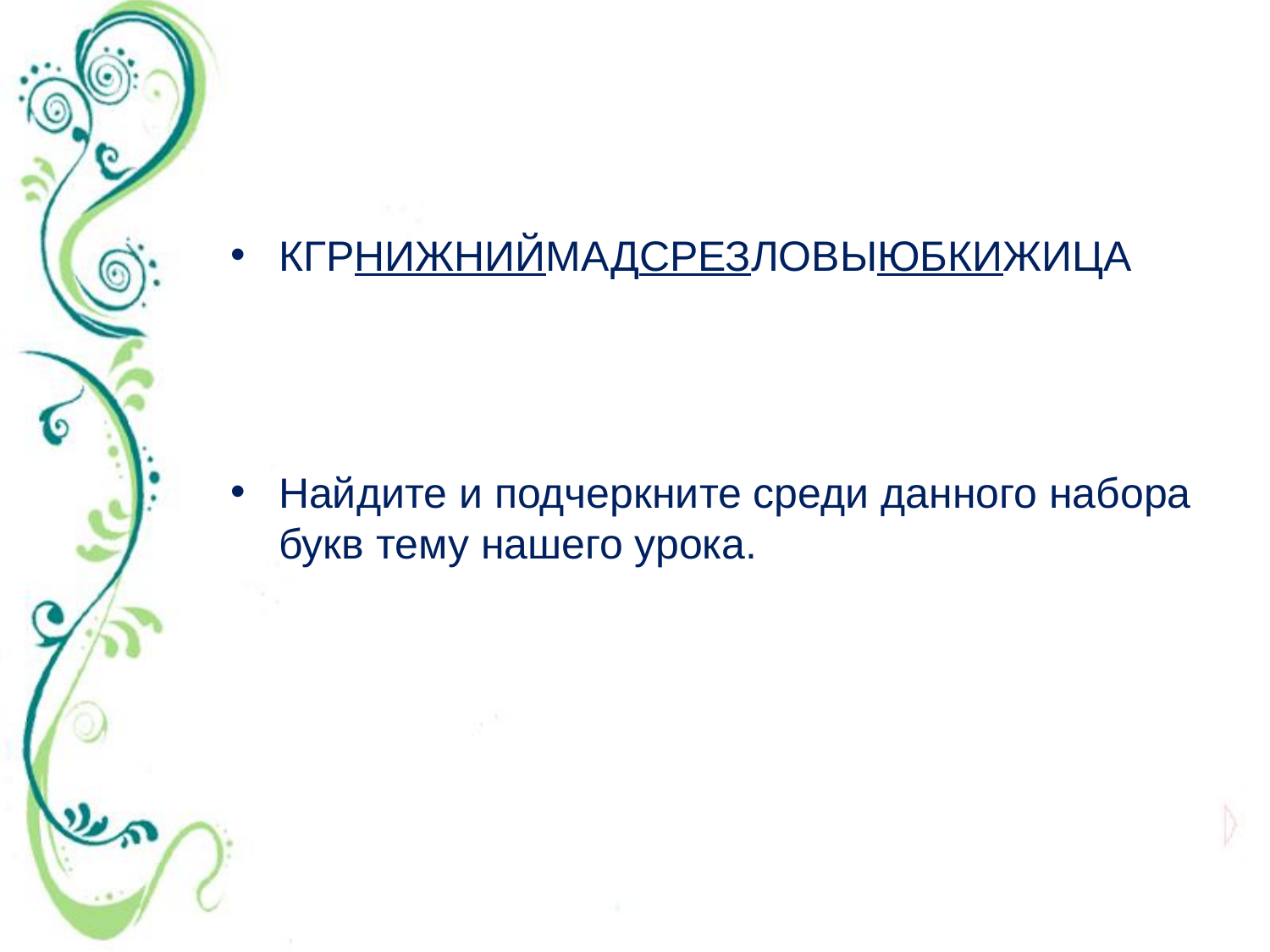

КГРНИЖНИЙМАДСРЕЗЛОВЫЮБКИЖИЦА

Найдите и подчеркните среди данного набора букв тему нашего урока.